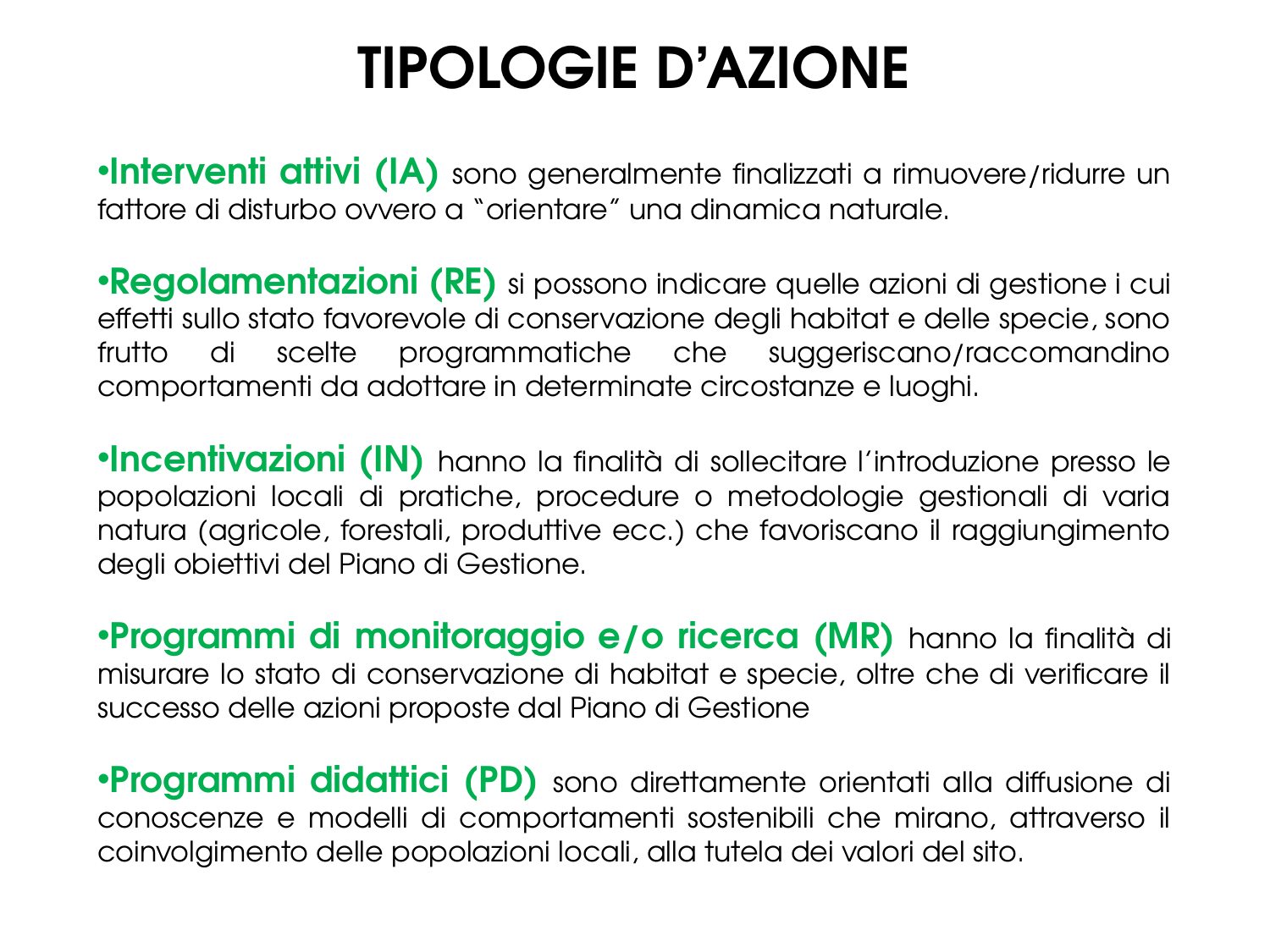

TIPOLOGIE D’AZIONE
Interventi attivi (IA) sono generalmente finalizzati a rimuovere/ridurre un fattore di disturbo ovvero a “orientare” una dinamica naturale.

Regolamentazioni (RE) si possono indicare quelle azioni di gestione i cui effetti sullo stato favorevole di conservazione degli habitat e delle specie, sono frutto di scelte programmatiche che suggeriscano/raccomandino comportamenti da adottare in determinate circostanze e luoghi.

Incentivazioni (IN) hanno la finalità di sollecitare l’introduzione presso le popolazioni locali di pratiche, procedure o metodologie gestionali di varia natura (agricole, forestali, produttive ecc.) che favoriscano il raggiungimento degli obiettivi del Piano di Gestione.

Programmi di monitoraggio e/o ricerca (MR) hanno la finalità di misurare lo stato di conservazione di habitat e specie, oltre che di verificare il successo delle azioni proposte dal Piano di Gestione

Programmi didattici (PD) sono direttamente orientati alla diffusione di conoscenze e modelli di comportamenti sostenibili che mirano, attraverso il coinvolgimento delle popolazioni locali, alla tutela dei valori del sito.